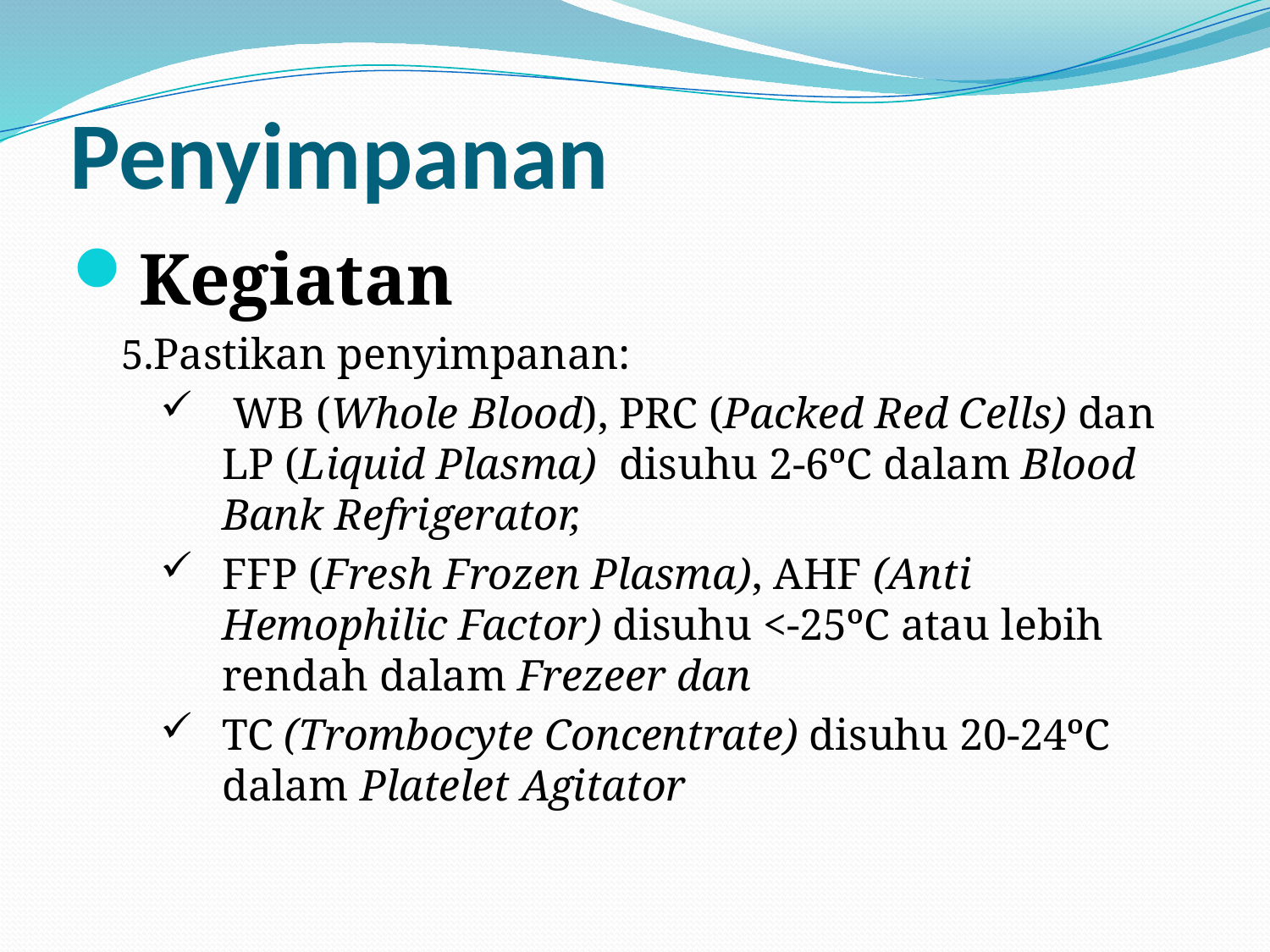

# Penyimpanan
Kegiatan
Pastikan penyimpanan:
 WB (Whole Blood), PRC (Packed Red Cells) dan LP (Liquid Plasma)  disuhu 2-6ºC dalam Blood Bank Refrigerator,
FFP (Fresh Frozen Plasma), AHF (Anti Hemophilic Factor) disuhu <-25ºC atau lebih rendah dalam Frezeer dan
TC (Trombocyte Concentrate) disuhu 20-24ºC dalam Platelet Agitator